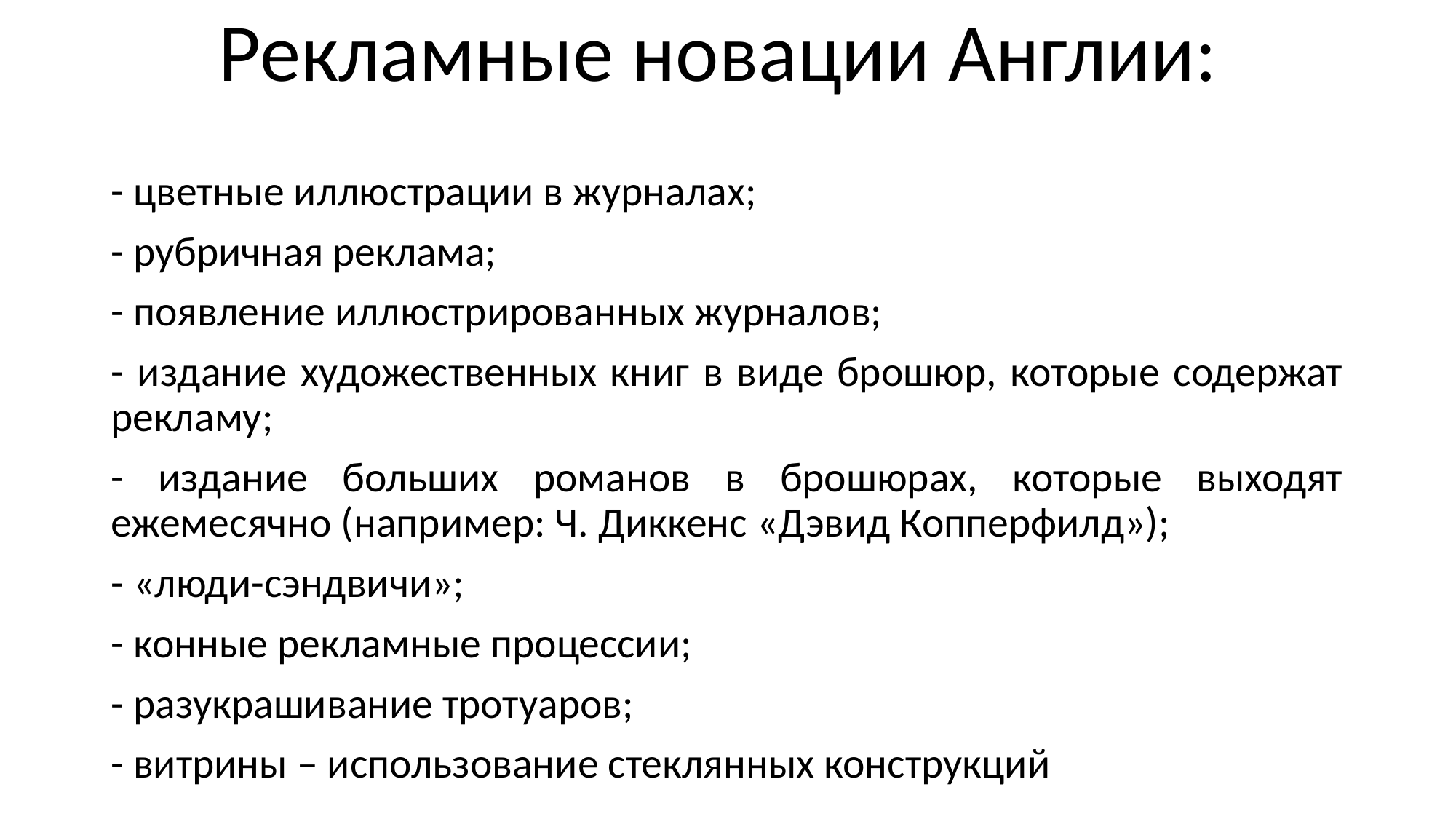

# Рекламные новации Англии:
- цветные иллюстрации в журналах;
- рубричная реклама;
- появление иллюстрированных журналов;
- издание художественных книг в виде брошюр, которые содержат рекламу;
- издание больших романов в брошюрах, которые выходят ежемесячно (например: Ч. Диккенс «Дэвид Копперфилд»);
- «люди-сэндвичи»;
- конные рекламные процессии;
- разукрашивание тротуаров;
- витрины – использование стеклянных конструкций